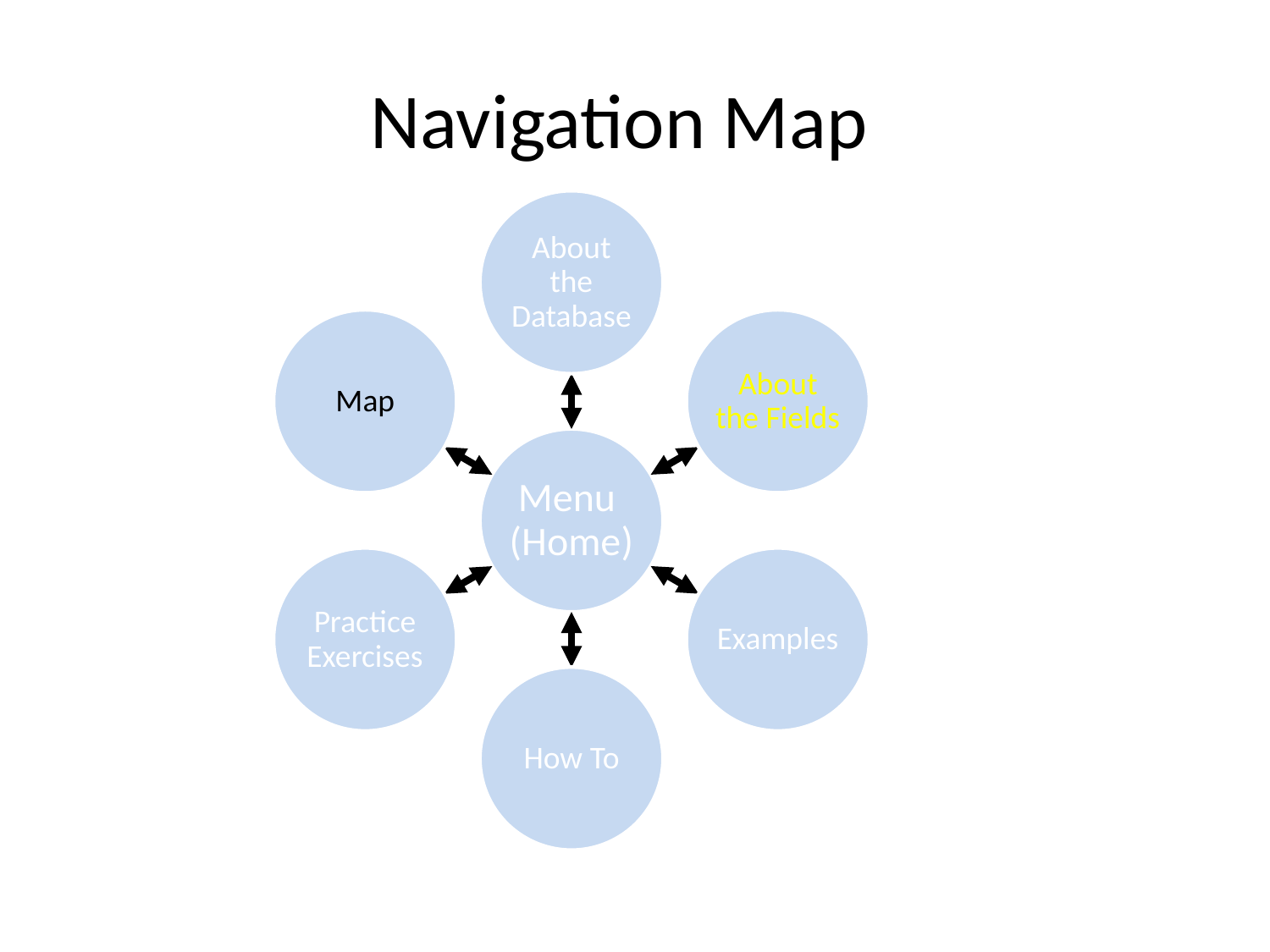

Navigation Map
Menu  (Home)

About the Database

About the Fields

Examples

How To

Practice Exercises

Map